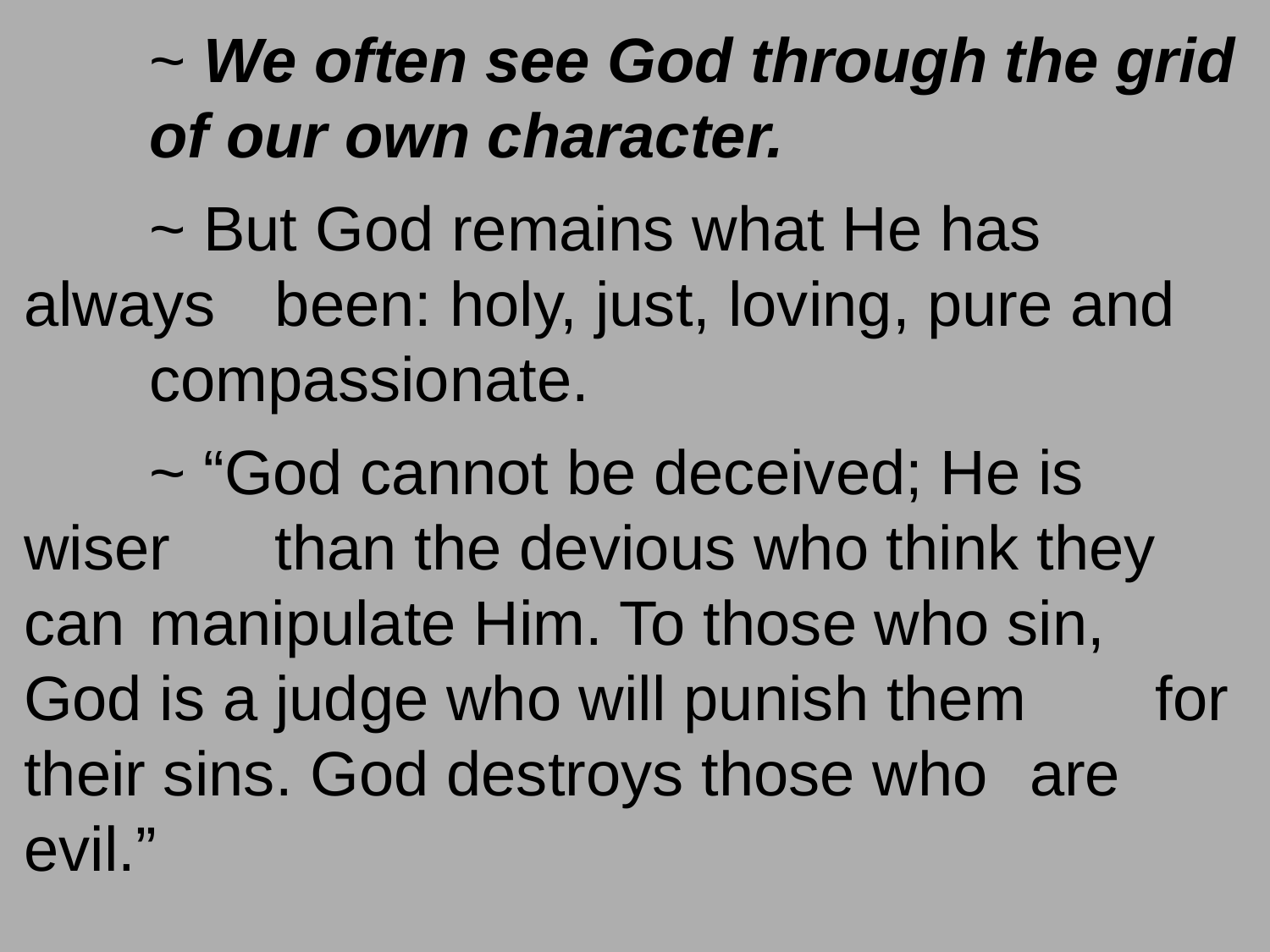

~ We often see God through the grid 					of our own character.
		~ But God remains what He has always 					been: holy, just, loving, pure and 						compassionate.
 		~ “God cannot be deceived; He is wiser 					than the devious who think they can 					manipulate Him. To those who sin, 						God is a judge who will punish them 					for their sins. God destroys those who 					are evil.”